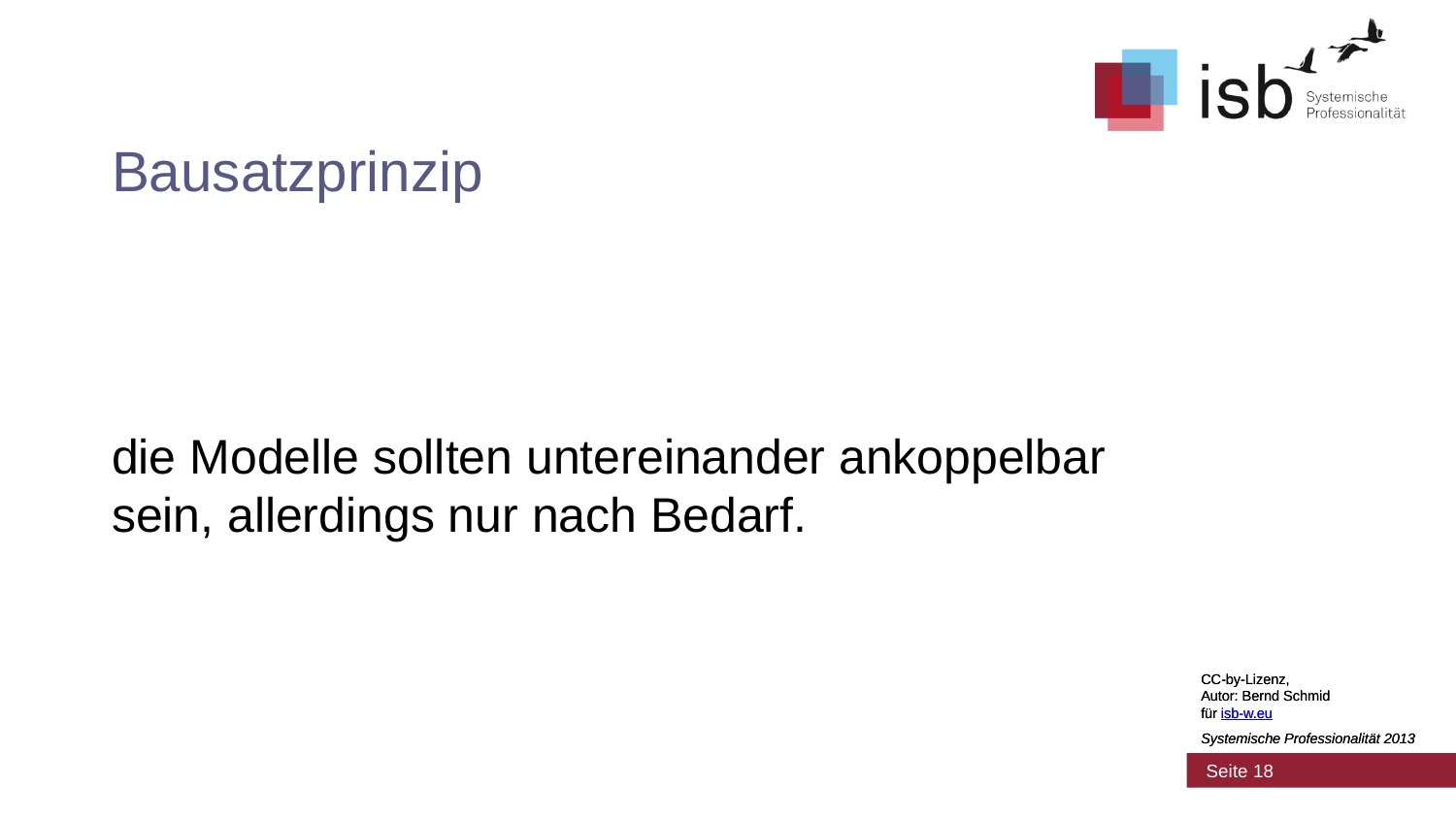

# Bausatzprinzip
die Modelle sollten untereinander ankoppelbar sein, allerdings nur nach Bedarf.

CC-by-Lizenz,
Autor: Bernd Schmid
für isb-w.eu
Systemische Professionalität 2013
 Seite 18